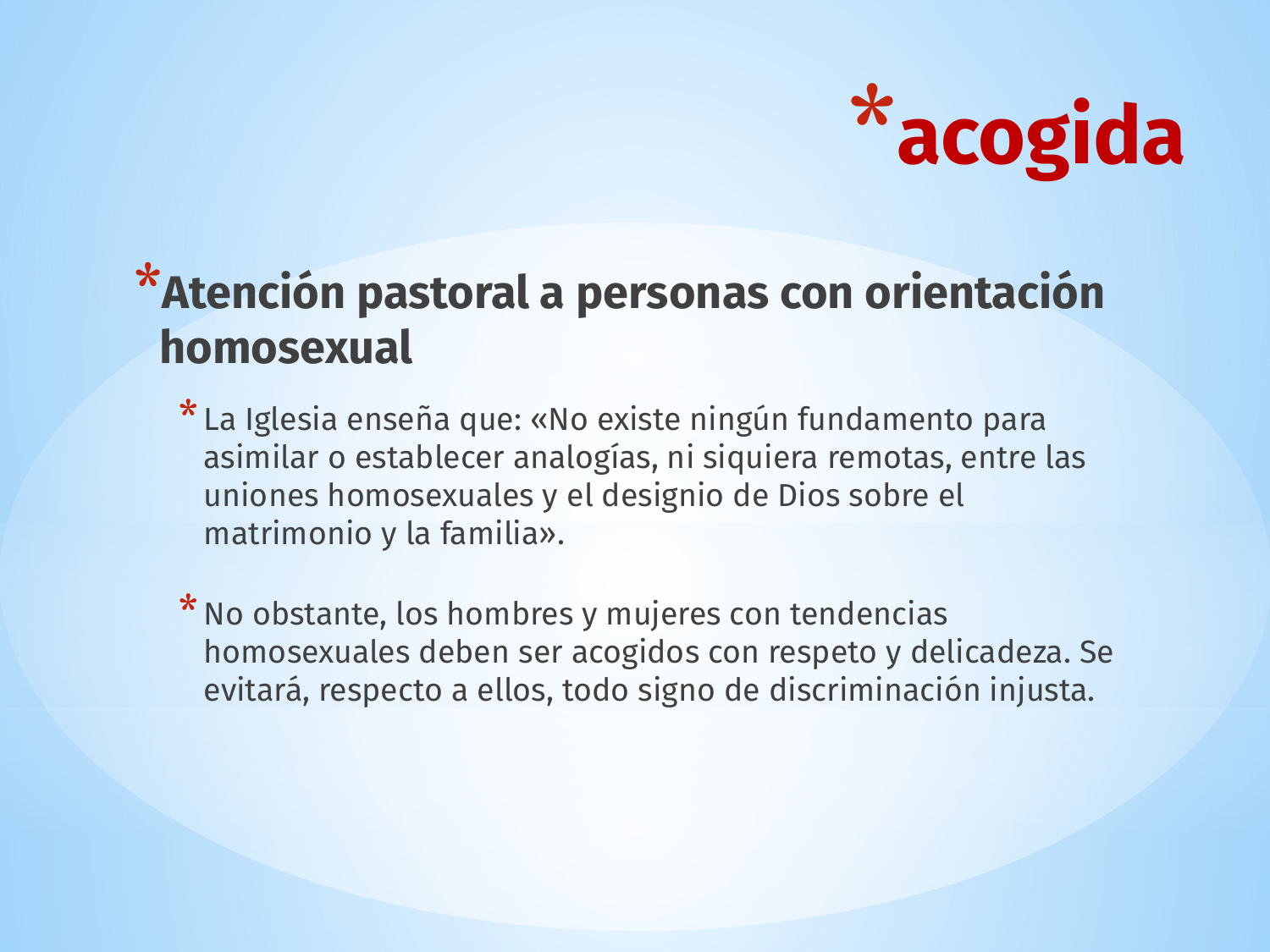

# acogida
Atención pastoral a personas con orientación homosexual
La Iglesia enseña que: «No existe ningún fundamento para asimilar o establecer analogías, ni siquiera remotas, entre las uniones homosexuales y el designio de Dios sobre el matrimonio y la familia».
No obstante, los hombres y mujeres con tendencias homosexuales deben ser acogidos con respeto y delicadeza. Se evitará, respecto a ellos, todo signo de discriminación injusta.